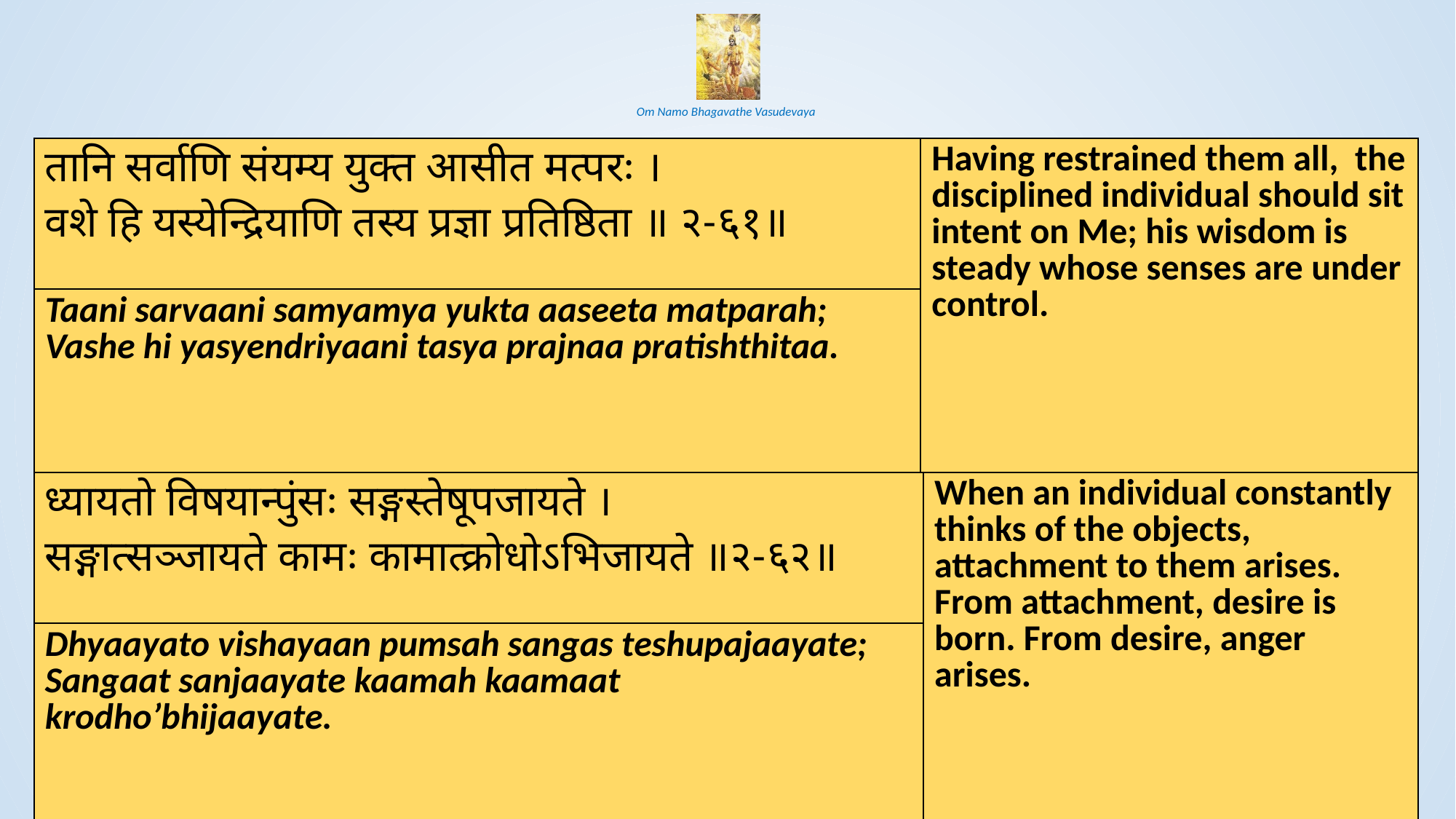

# Om Namo Bhagavathe Vasudevaya
| तानि सर्वाणि संयम्य युक्त आसीत मत्परः । वशे हि यस्येन्द्रियाणि तस्य प्रज्ञा प्रतिष्ठिता ॥ २-६१॥ | Having restrained them all, the disciplined individual should sit intent on Me; his wisdom is steady whose senses are under control. |
| --- | --- |
| Taani sarvaani samyamya yukta aaseeta matparah; Vashe hi yasyendriyaani tasya prajnaa pratishthitaa. |  |
| ध्यायतो विषयान्पुंसः सङ्गस्तेषूपजायते । सङ्गात्सञ्जायते कामः कामात्क्रोधोऽभिजायते ॥२-६२॥ | When an individual constantly thinks of the objects, attachment to them arises. From attachment, desire is born. From desire, anger arises. |
| --- | --- |
| Dhyaayato vishayaan pumsah sangas teshupajaayate; Sangaat sanjaayate kaamah kaamaat krodho’bhijaayate. |  |